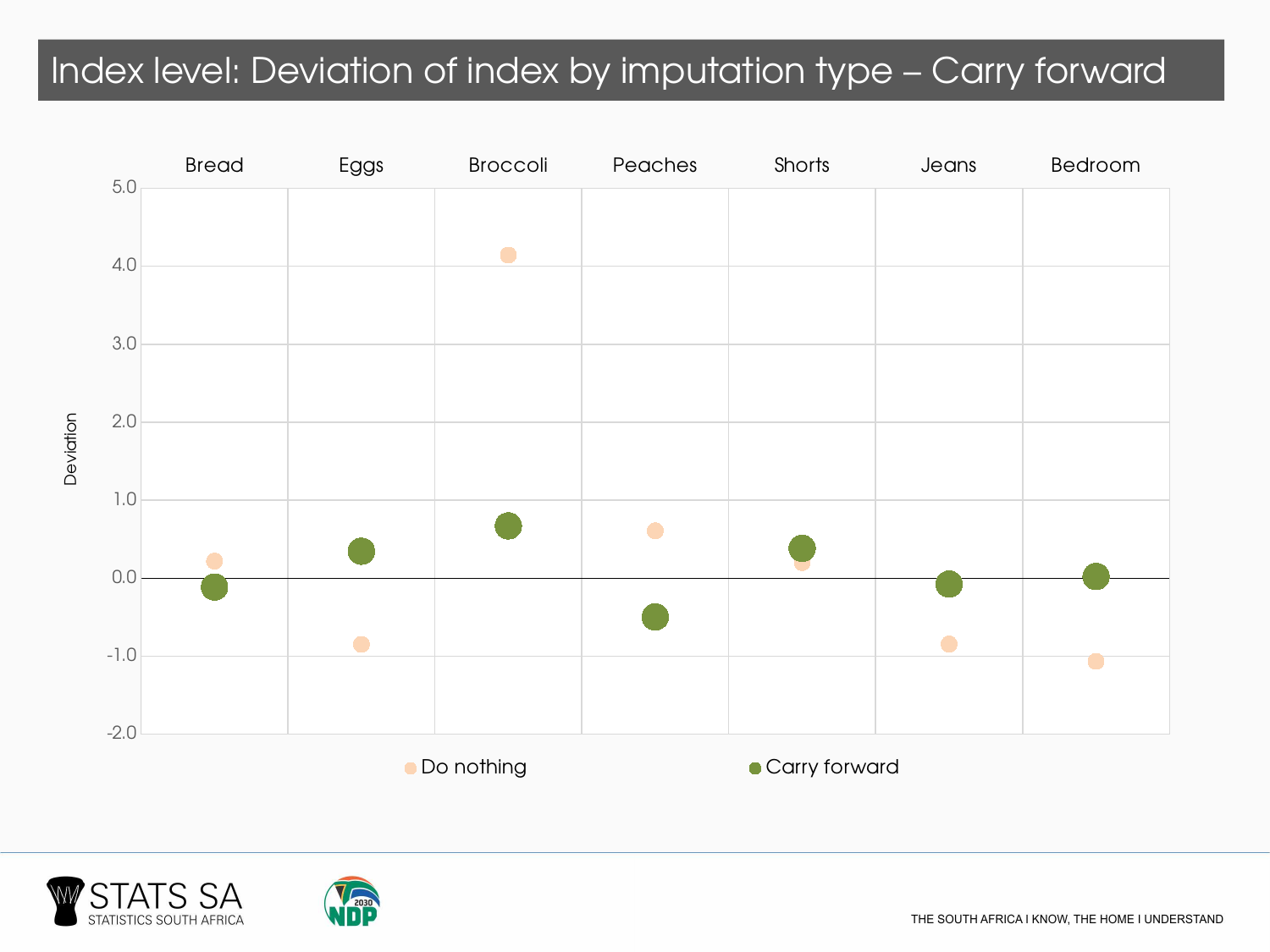

Index level: Deviation of index by imputation type – Carry forward

### Chart

| Category | Do nothing | Carry forward |
|---|---|---|
| Bread | 0.21812958561168352 | -0.11344956652098641 |
| Eggs | -0.848668733862206 | 0.34539891299764375 |
| Broccoli | 4.142443006969728 | 0.6703442730868522 |
| Peaches | 0.6072254595629083 | -0.497328663169507 |
| Shorts | 0.20048599166335043 | 0.3824330560311715 |
| Jeans | -0.8449914033171998 | -0.07511474517186063 |
| Bedroom | -1.0655798929457099 | 0.020463387061801324 |